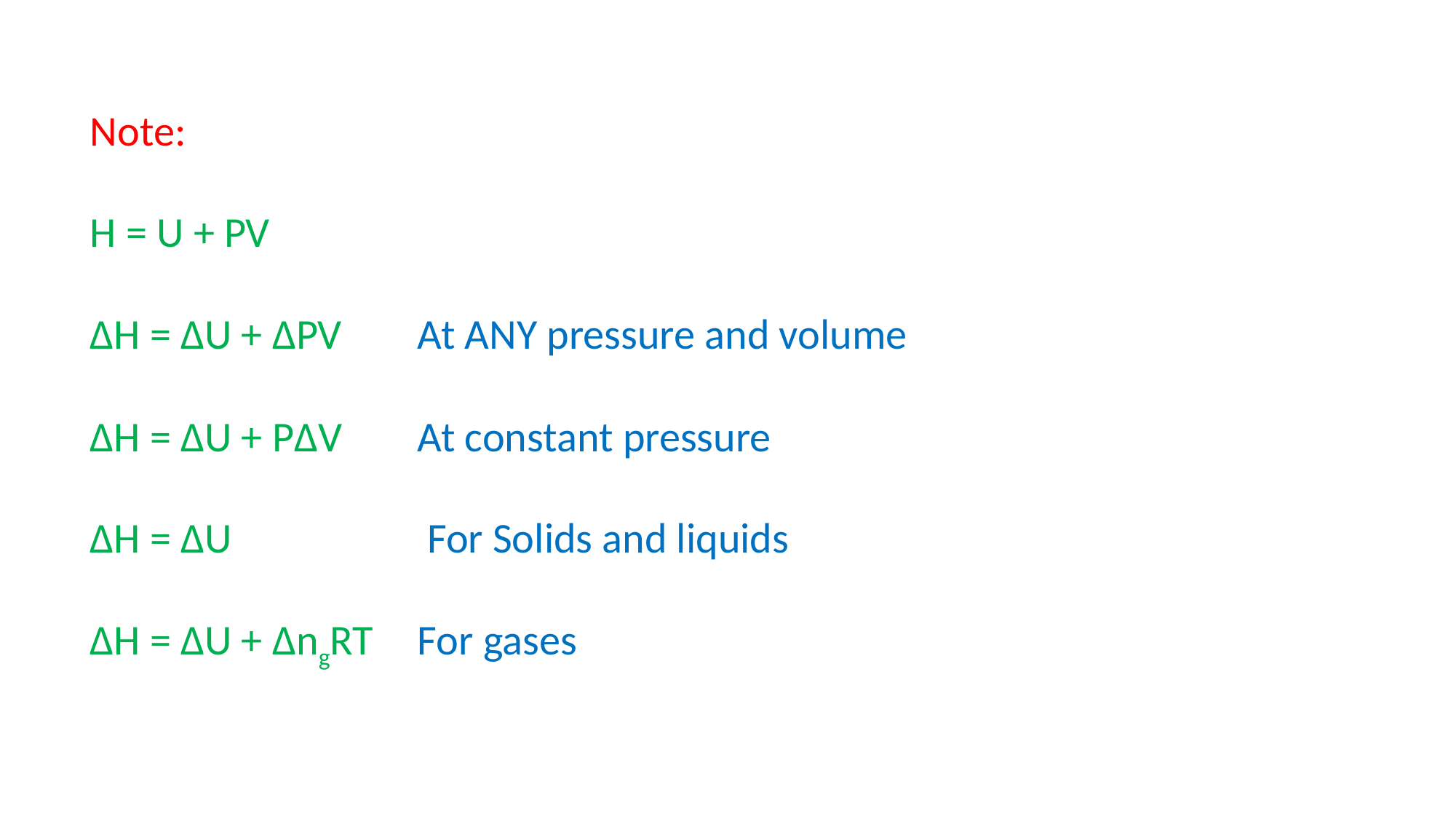

Note:

H = U + PV

∆H = ∆U + ∆PV       	At ANY pressure and volume

∆H = ∆U + P∆V       	At constant pressure

∆H = ∆U            	 For Solids and liquids

∆H = ∆U + ∆ngRT  	For gases